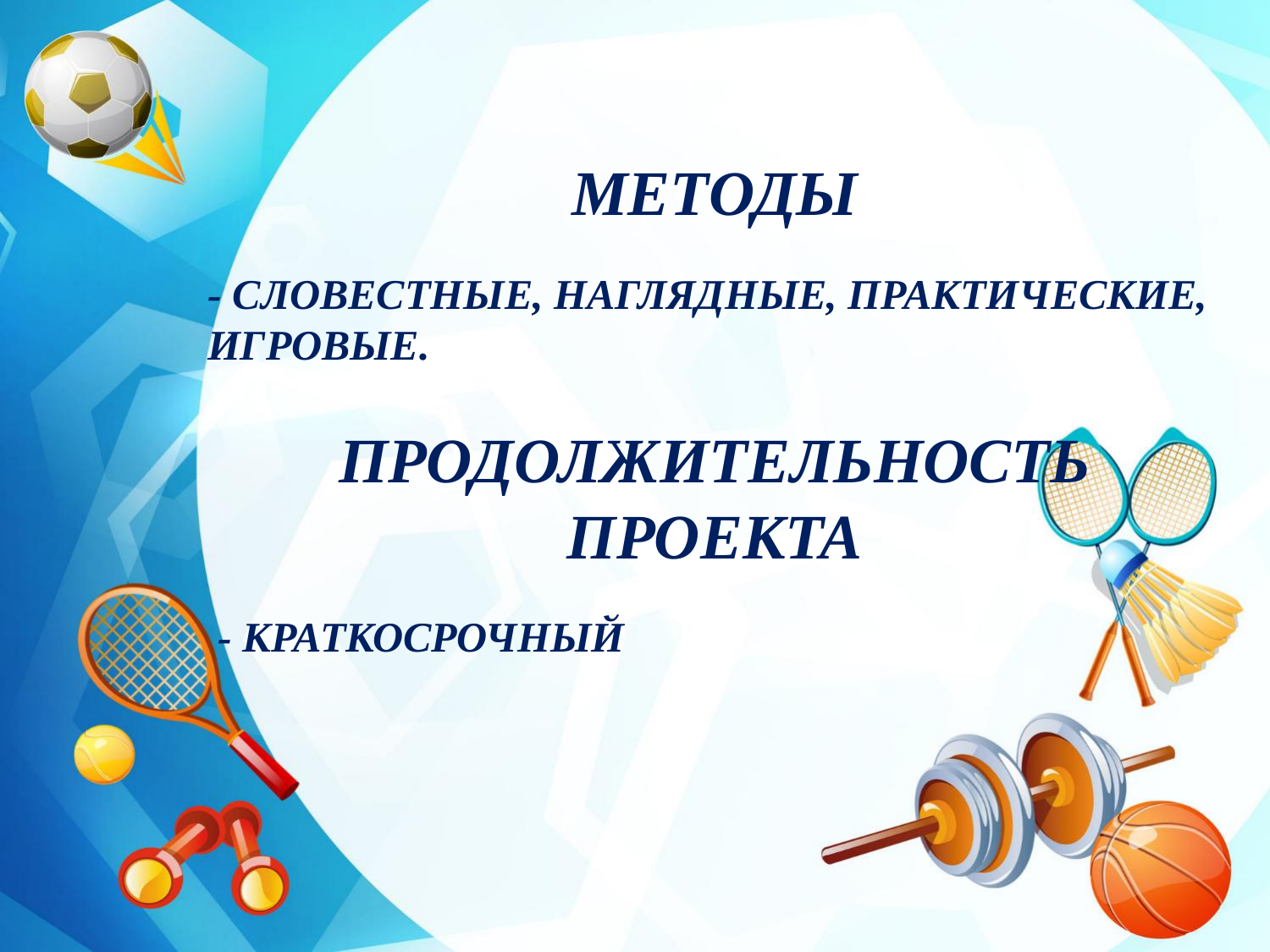

МЕТОДЫ

- СЛОВЕСТНЫЕ, НАГЛЯДНЫЕ, ПРАКТИЧЕСКИЕ,
ИГРОВЫЕ.

ПРОДОЛЖИТЕЛЬНОСТЬ ПРОЕКТА

 - КРАТКОСРОЧНЫЙ